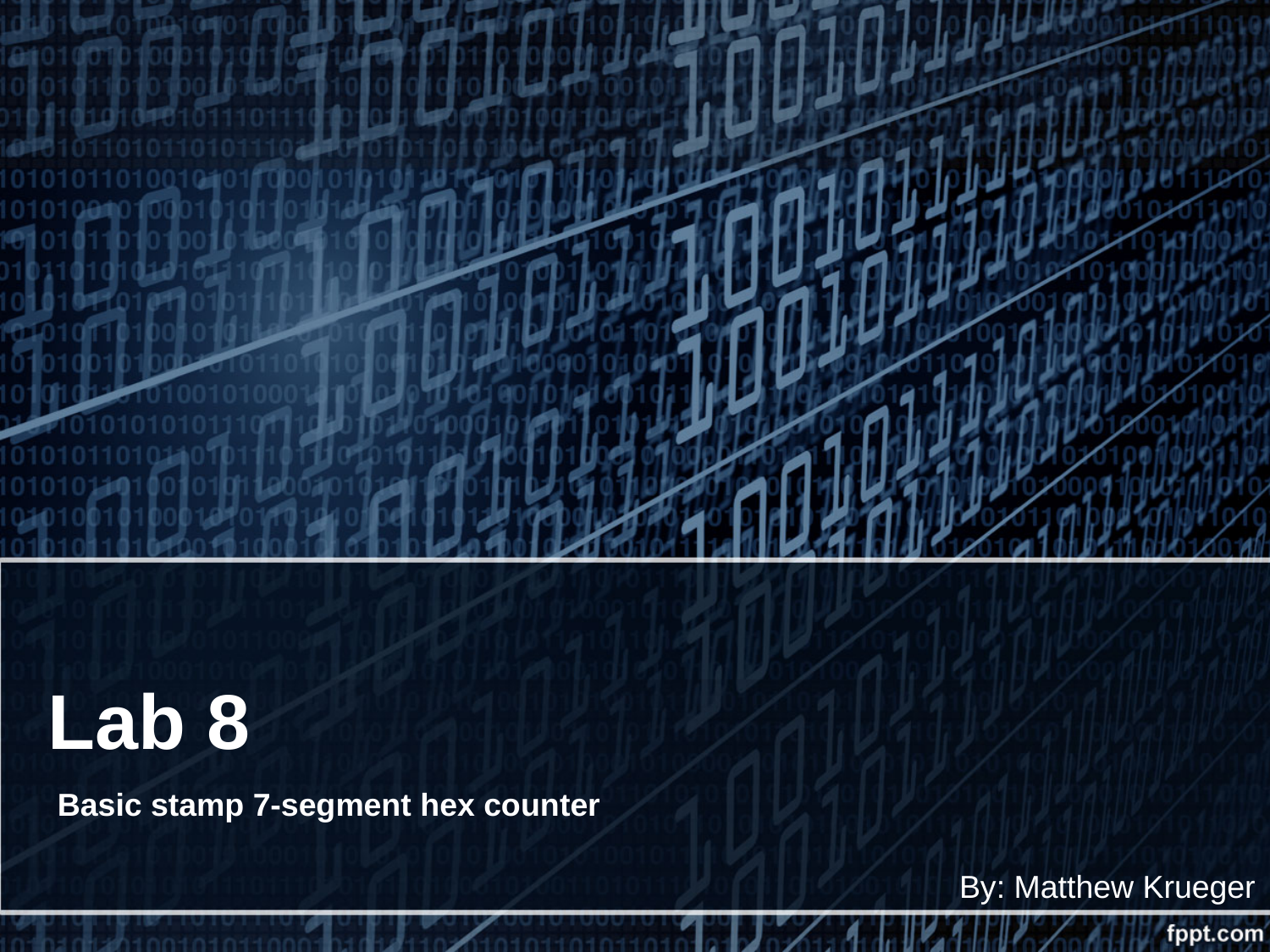

# Lab 8
Basic stamp 7-segment hex counter
By: Matthew Krueger